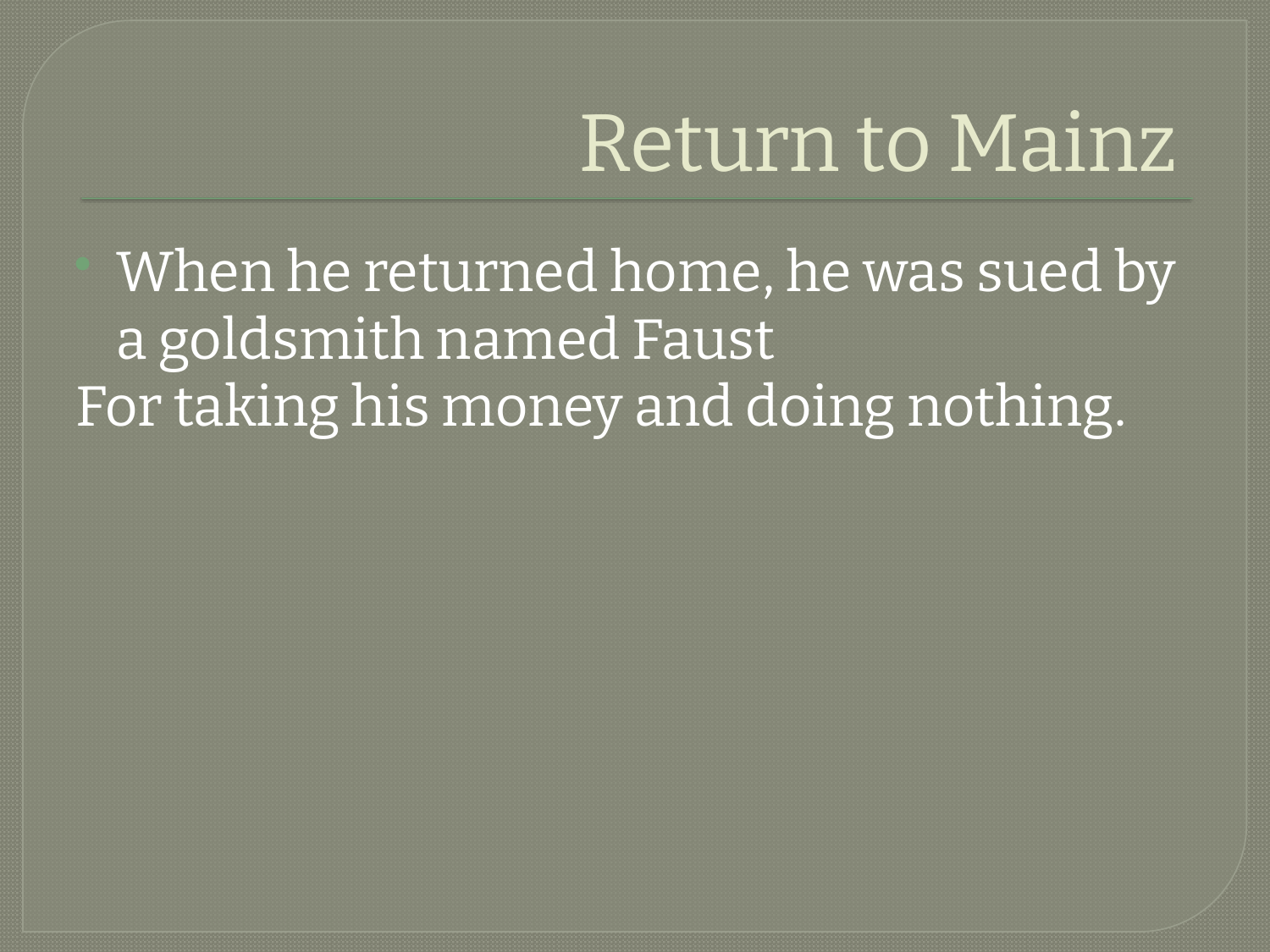

# Return to Mainz
When he returned home, he was sued by a goldsmith named Faust
For taking his money and doing nothing.